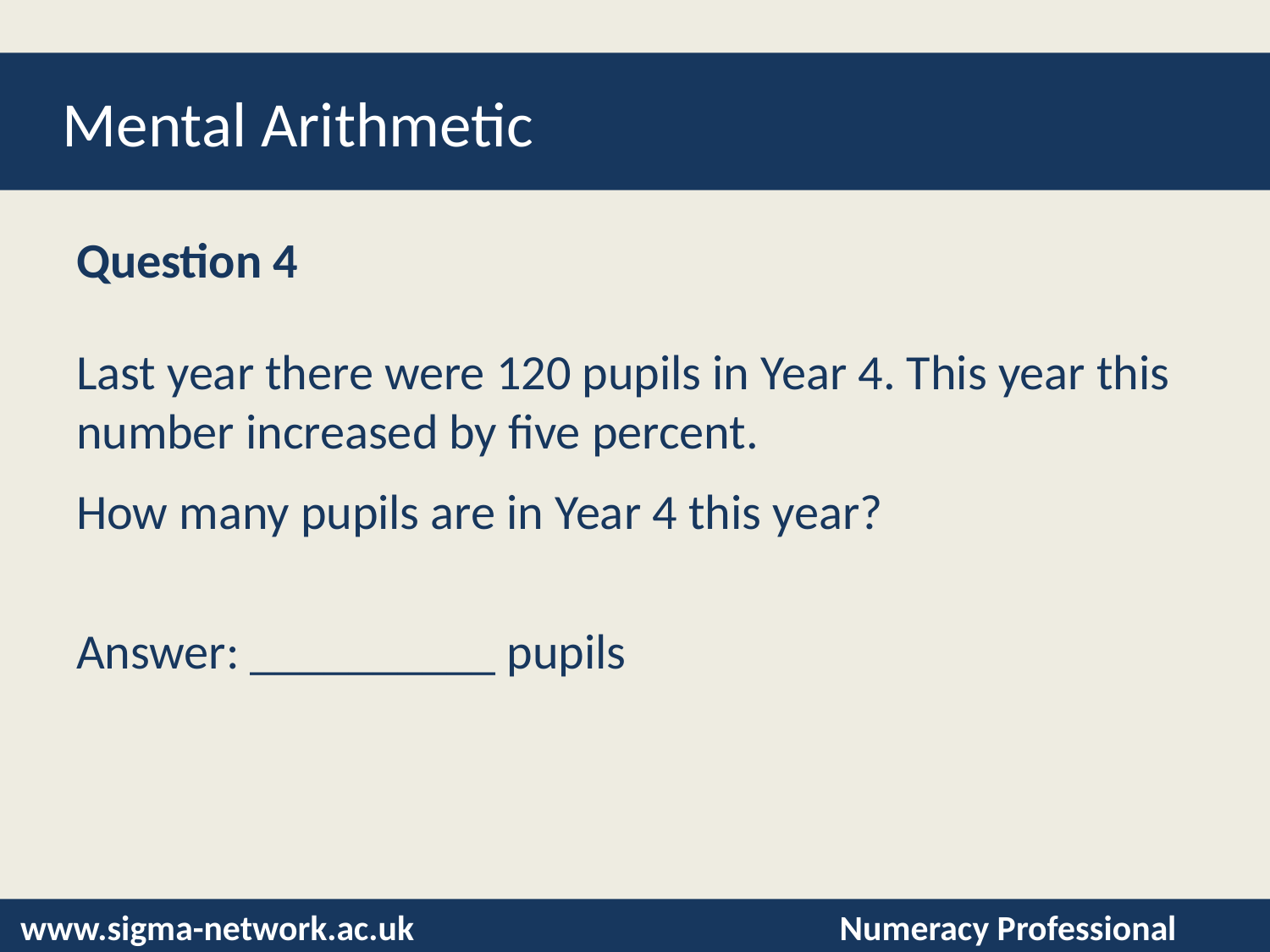

# Mental Arithmetic
Question 4
Last year there were 120 pupils in Year 4. This year this number increased by five percent.
How many pupils are in Year 4 this year?

Answer: __________ pupils